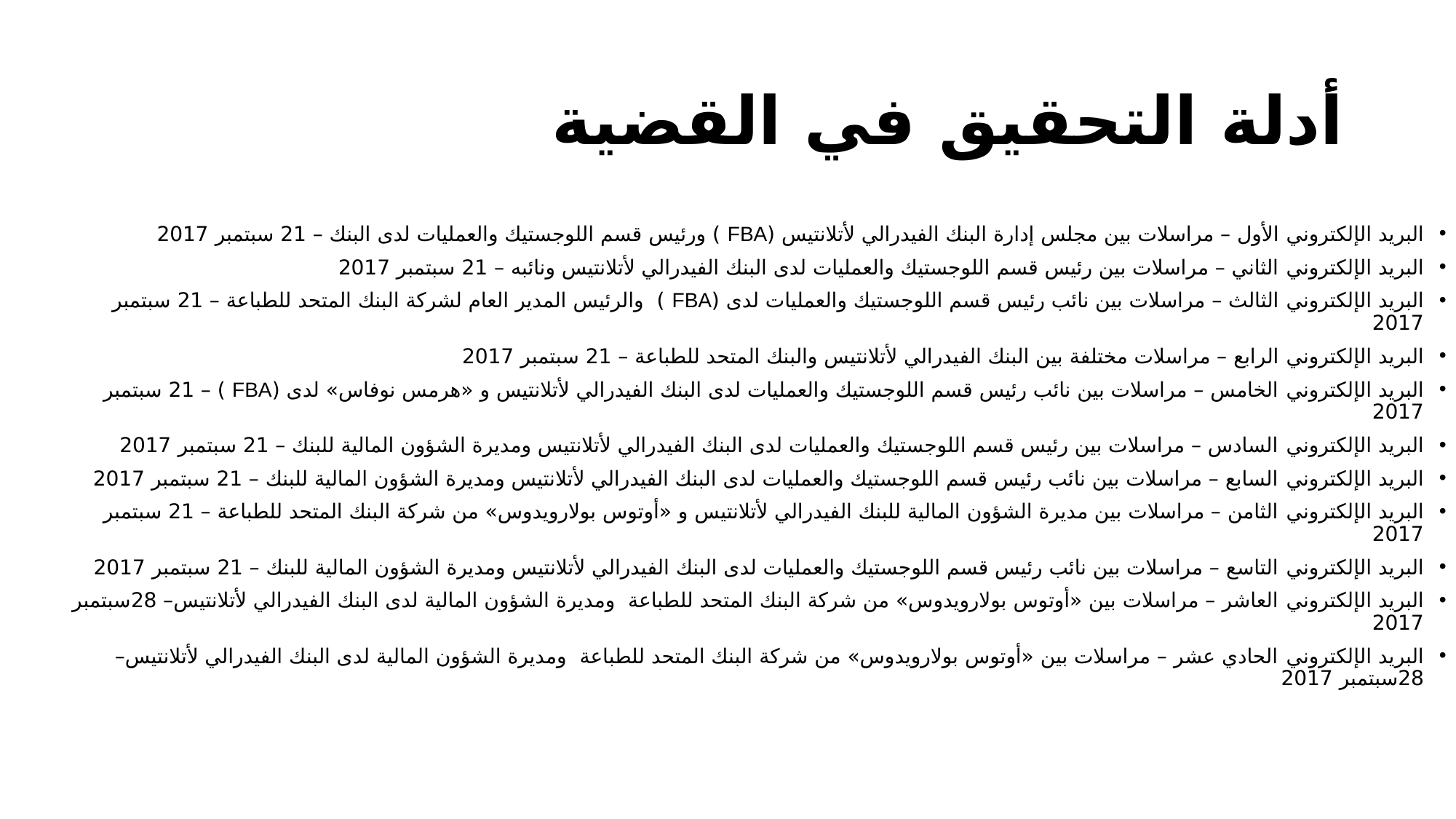

# أدلة التحقيق في القضية
البريد الإلكتروني الأول – مراسلات بين مجلس إدارة البنك الفيدرالي لأتلانتيس (FBA ) ورئيس قسم اللوجستيك والعمليات لدى البنك – 21 سبتمبر 2017
البريد الإلكتروني الثاني – مراسلات بين رئيس قسم اللوجستيك والعمليات لدى البنك الفيدرالي لأتلانتيس ونائبه – 21 سبتمبر 2017
البريد الإلكتروني الثالث – مراسلات بين نائب رئيس قسم اللوجستيك والعمليات لدى (FBA )  والرئيس المدير العام لشركة البنك المتحد للطباعة – 21 سبتمبر 2017
البريد الإلكتروني الرابع – مراسلات مختلفة بين البنك الفيدرالي لأتلانتيس والبنك المتحد للطباعة – 21 سبتمبر 2017
البريد الإلكتروني الخامس – مراسلات بين نائب رئيس قسم اللوجستيك والعمليات لدى البنك الفيدرالي لأتلانتيس و «هرمس نوفاس» لدى (FBA ) – 21 سبتمبر 2017
البريد الإلكتروني السادس – مراسلات بين رئيس قسم اللوجستيك والعمليات لدى البنك الفيدرالي لأتلانتيس ومديرة الشؤون المالية للبنك – 21 سبتمبر 2017
البريد الإلكتروني السابع – مراسلات بين نائب رئيس قسم اللوجستيك والعمليات لدى البنك الفيدرالي لأتلانتيس ومديرة الشؤون المالية للبنك – 21 سبتمبر 2017
البريد الإلكتروني الثامن – مراسلات بين مديرة الشؤون المالية للبنك الفيدرالي لأتلانتيس و «أوتوس بولارويدوس» من شركة البنك المتحد للطباعة – 21 سبتمبر 2017
البريد الإلكتروني التاسع – مراسلات بين نائب رئيس قسم اللوجستيك والعمليات لدى البنك الفيدرالي لأتلانتيس ومديرة الشؤون المالية للبنك – 21 سبتمبر 2017
البريد الإلكتروني العاشر – مراسلات بين «أوتوس بولارويدوس» من شركة البنك المتحد للطباعة  ومديرة الشؤون المالية لدى البنك الفيدرالي لأتلانتيس– 28سبتمبر 2017
البريد الإلكتروني الحادي عشر – مراسلات بين «أوتوس بولارويدوس» من شركة البنك المتحد للطباعة  ومديرة الشؤون المالية لدى البنك الفيدرالي لأتلانتيس– 28سبتمبر 2017